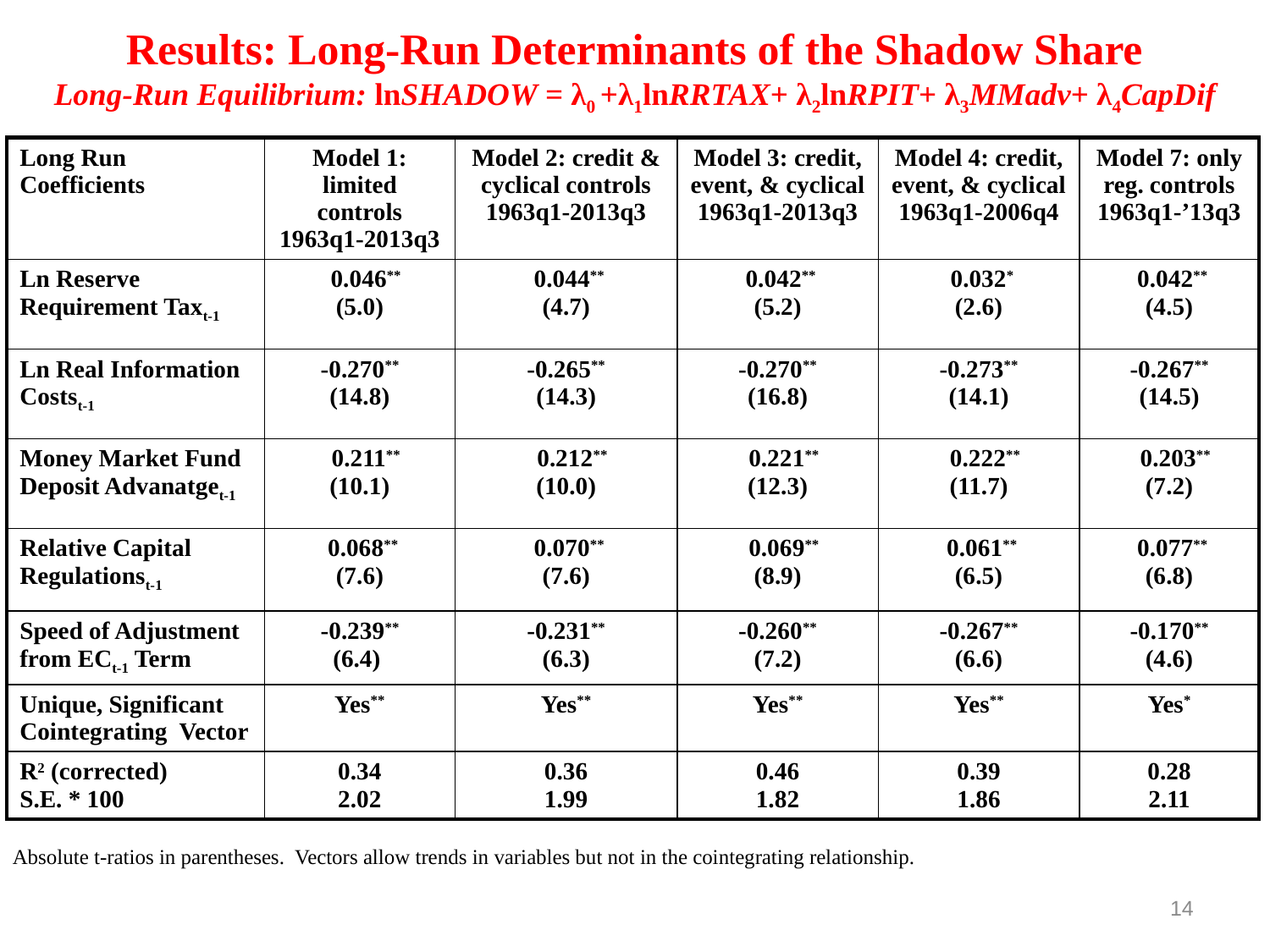

# Results: Long-Run Determinants of the Shadow Share Long-Run Equilibrium: lnSHADOW = λ0 +λ1lnRRTAX+ λ2lnRPIT+ λ3MMadv+ λ4CapDif
| Long Run Coefficients | Model 1: limited controls 1963q1-2013q3 | Model 2: credit & cyclical controls 1963q1-2013q3 | Model 3: credit, event, & cyclical 1963q1-2013q3 | Model 4: credit, event, & cyclical 1963q1-2006q4 | Model 7: only reg. controls 1963q1-’13q3 |
| --- | --- | --- | --- | --- | --- |
| Ln Reserve Requirement Taxt-1 | 0.046\*\* (5.0) | 0.044\*\* (4.7) | 0.042\*\* (5.2) | 0.032\* (2.6) | 0.042\*\* (4.5) |
| Ln Real Information Costst-1 | -0.270\*\* (14.8) | -0.265\*\* (14.3) | -0.270\*\* (16.8) | -0.273\*\* (14.1) | -0.267\*\* (14.5) |
| Money Market Fund Deposit Advanatget-1 | 0.211\*\* (10.1) | 0.212\*\* (10.0) | 0.221\*\* (12.3) | 0.222\*\* (11.7) | 0.203\*\* (7.2) |
| Relative Capital Regulationst-1 | 0.068\*\* (7.6) | 0.070\*\* (7.6) | 0.069\*\* (8.9) | 0.061\*\* (6.5) | 0.077\*\* (6.8) |
| Speed of Adjustment from ECt-1 Term | -0.239\*\* (6.4) | -0.231\*\* (6.3) | -0.260\*\* (7.2) | -0.267\*\* (6.6) | -0.170\*\* (4.6) |
| Unique, Significant Cointegrating Vector | Yes\*\* | Yes\*\* | Yes\*\* | Yes\*\* | Yes\* |
| R2 (corrected) S.E. \* 100 | 0.34 2.02 | 0.36 1.99 | 0.46 1.82 | 0.39 1.86 | 0.28 2.11 |
Absolute t-ratios in parentheses.  Vectors allow trends in variables but not in the cointegrating relationship.
14